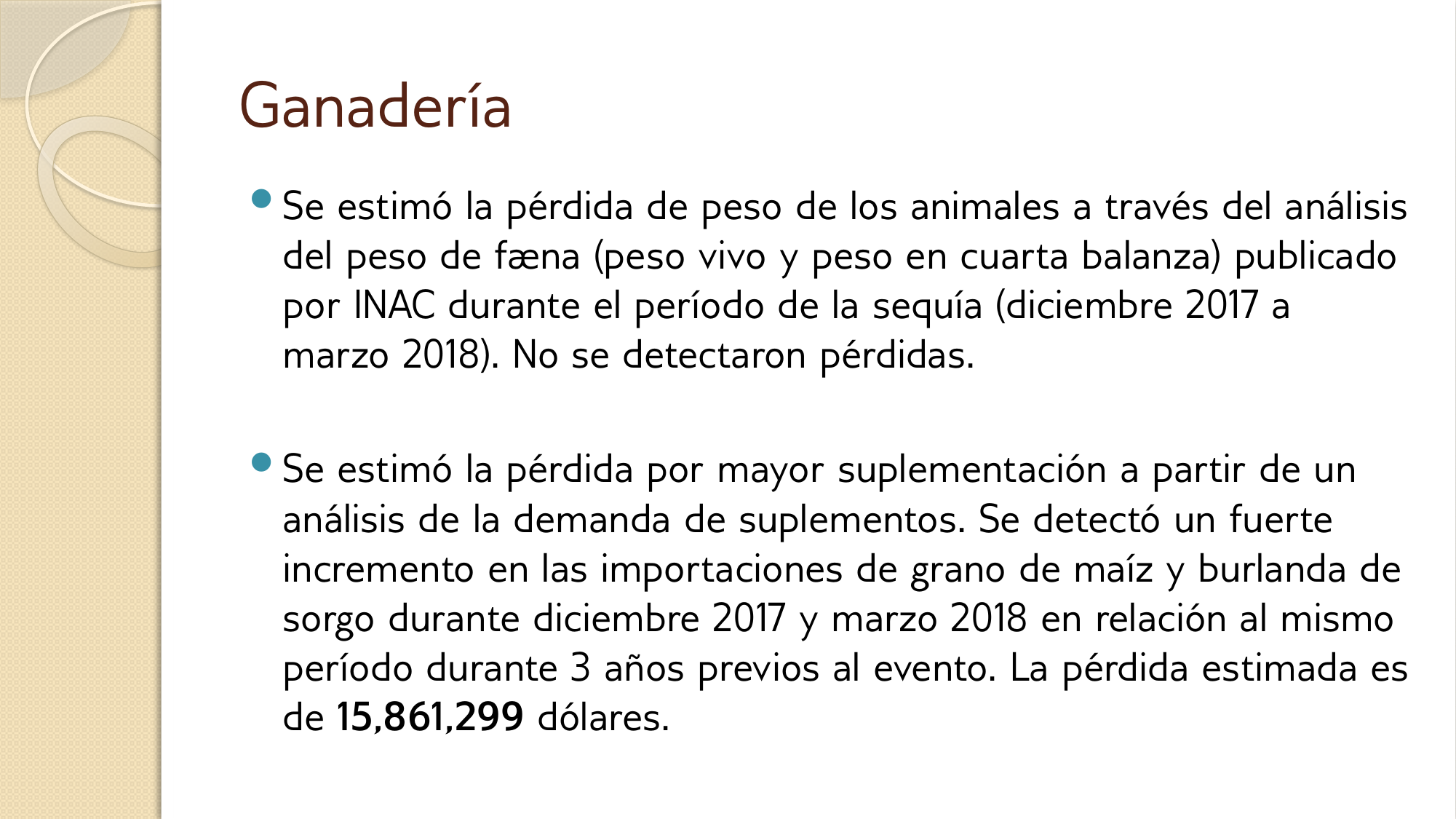

# Ganadería
Se estimó la pérdida de peso de los animales a través del análisis del peso de faena (peso vivo y peso en cuarta balanza) publicado por INAC durante el período de la sequía (diciembre 2017 a marzo 2018). No se detectaron pérdidas.

Se estimó la pérdida por mayor suplementación a partir de un análisis de la demanda de suplementos. Se detectó un fuerte incremento en las importaciones de grano de maíz y burlanda de sorgo durante diciembre 2017 y marzo 2018 en relación al mismo período durante 3 años previos al evento. La pérdida estimada es de 15,861,299 dólares.